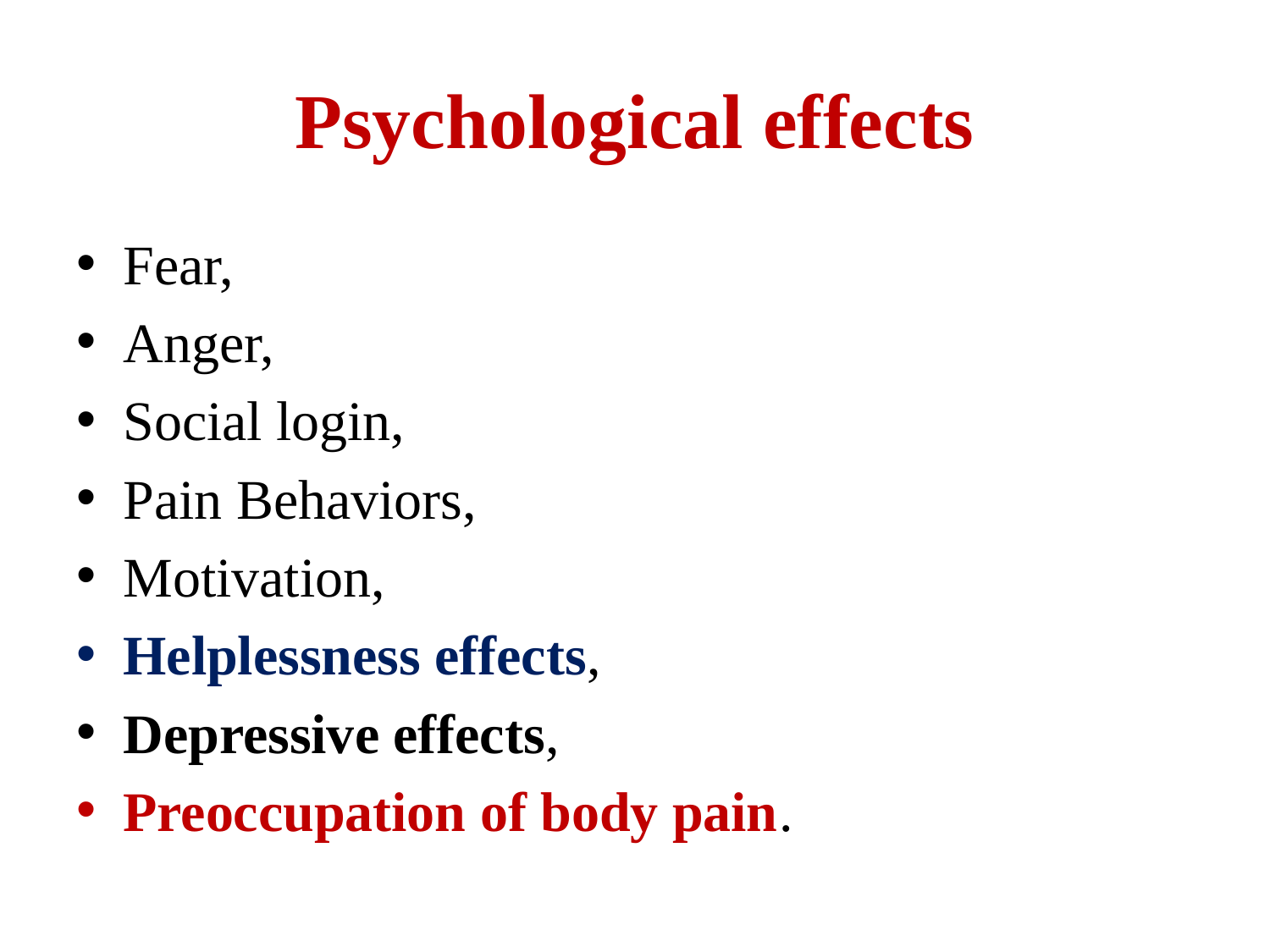

# Psychological effects
Fear,
Anger,
Social login,
Pain Behaviors,
Motivation,
Helplessness effects,
Depressive effects,
Preoccupation of body pain.